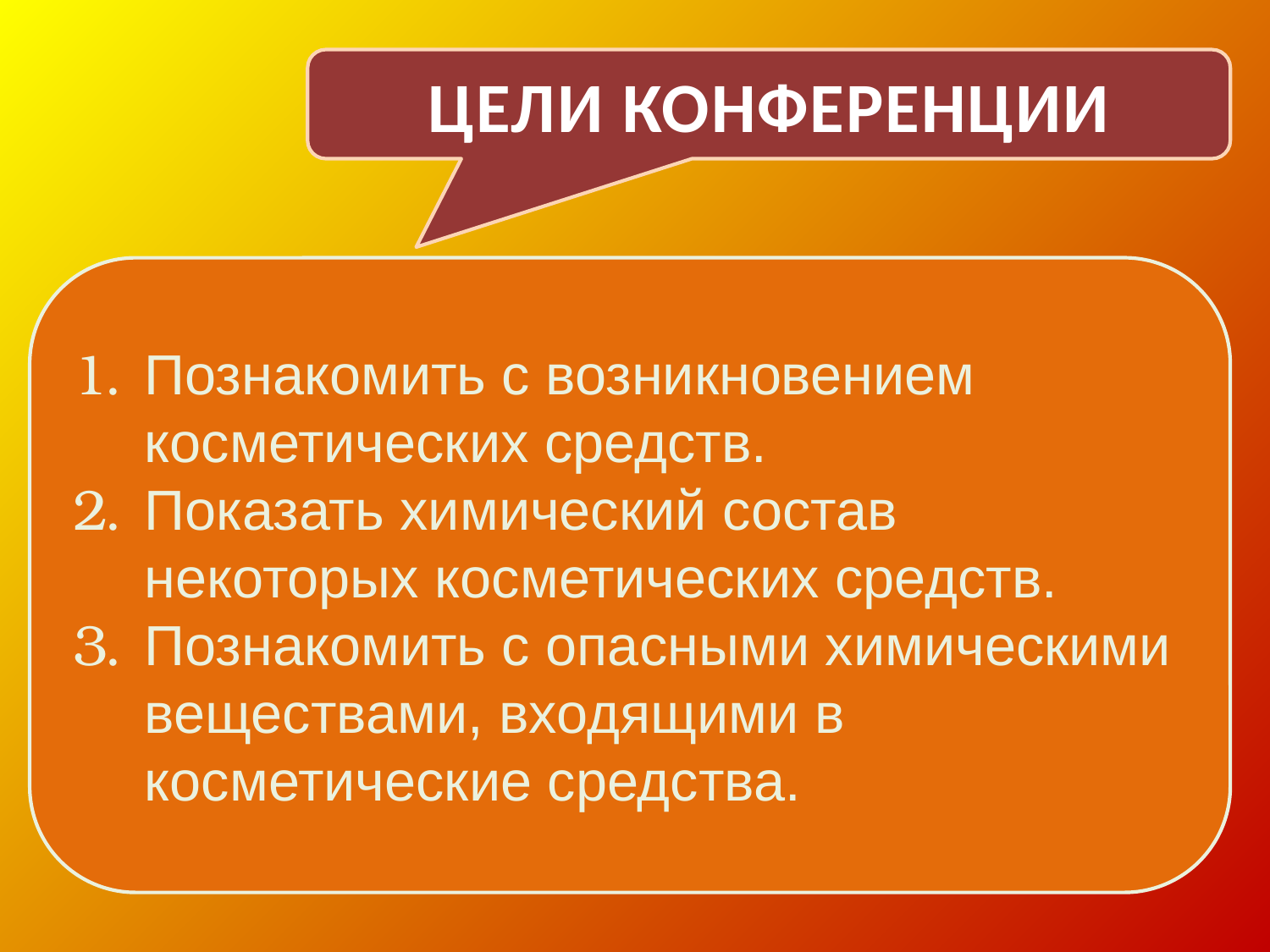

ЦЕЛИ КОНФЕРЕНЦИИ
Познакомить с возникновением косметических средств.
Показать химический состав некоторых косметических средств.
Познакомить с опасными химическими веществами, входящими в косметические средства.